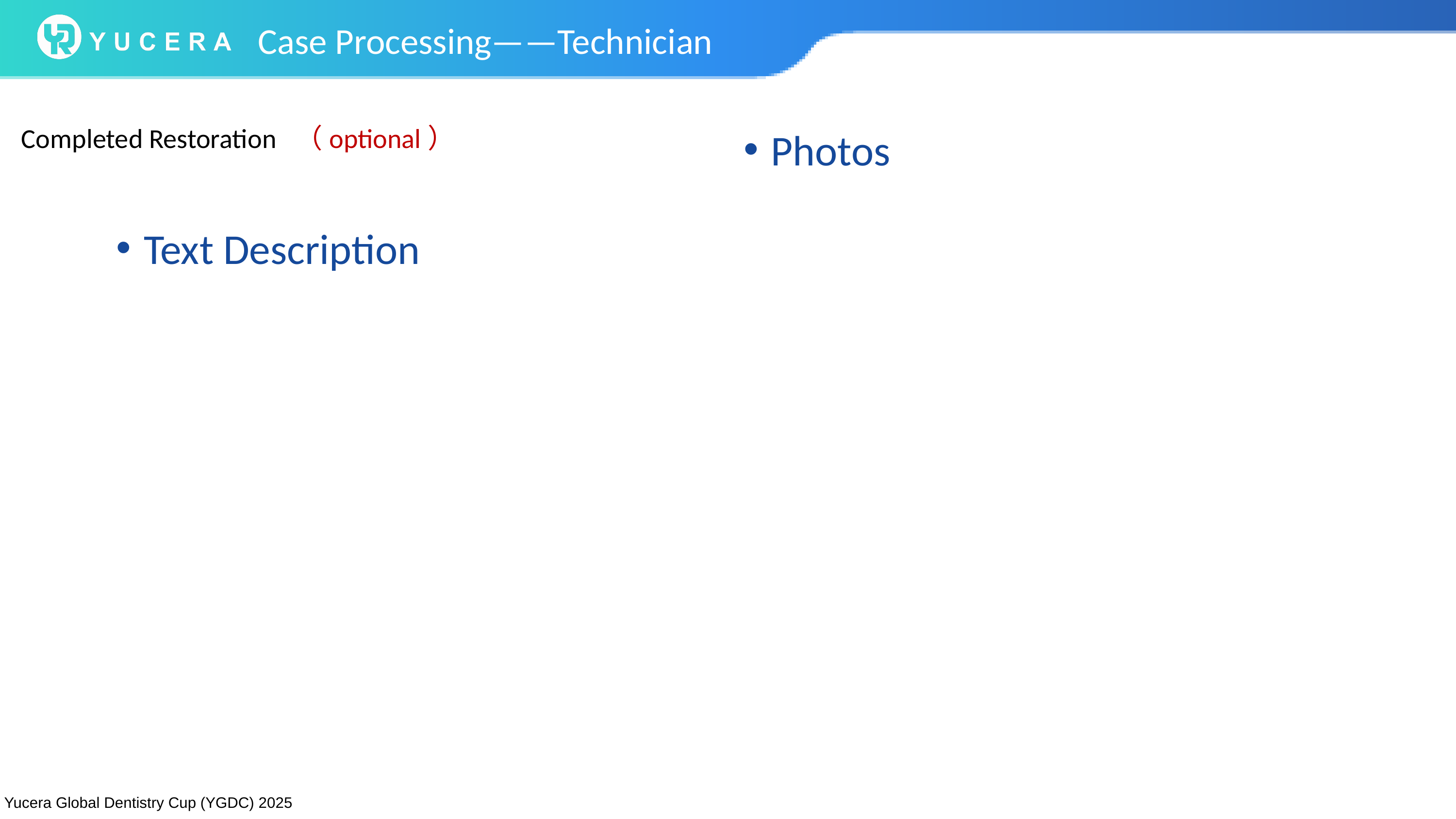

Case Processing——Technician
Completed Restoration  （optional）
Photos

Text Description
Yucera Global Dentistry Cup (YGDC) 2025